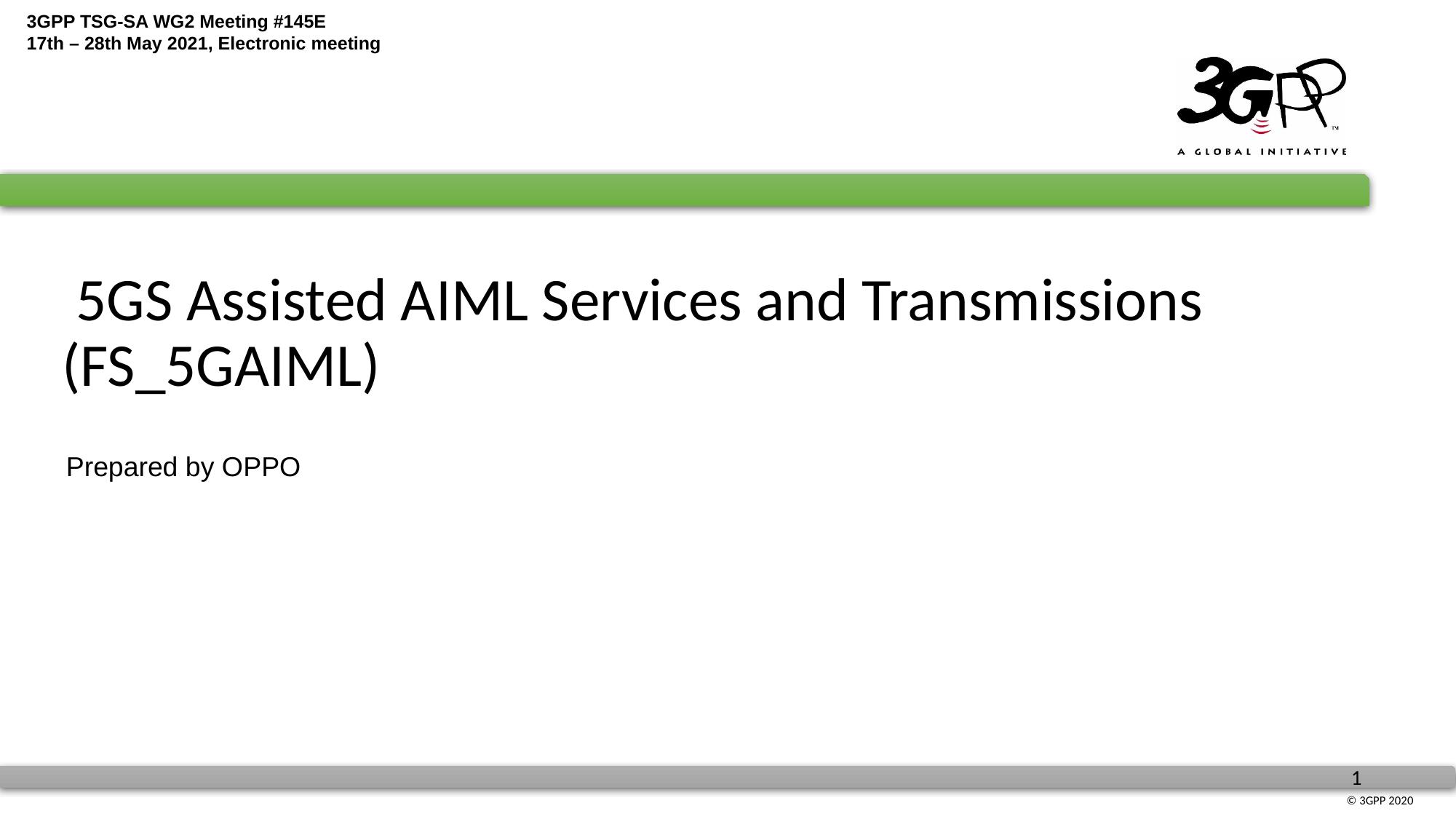

# 5GS Assisted AIML Services and Transmissions (FS_5GAIML)
Prepared by OPPO